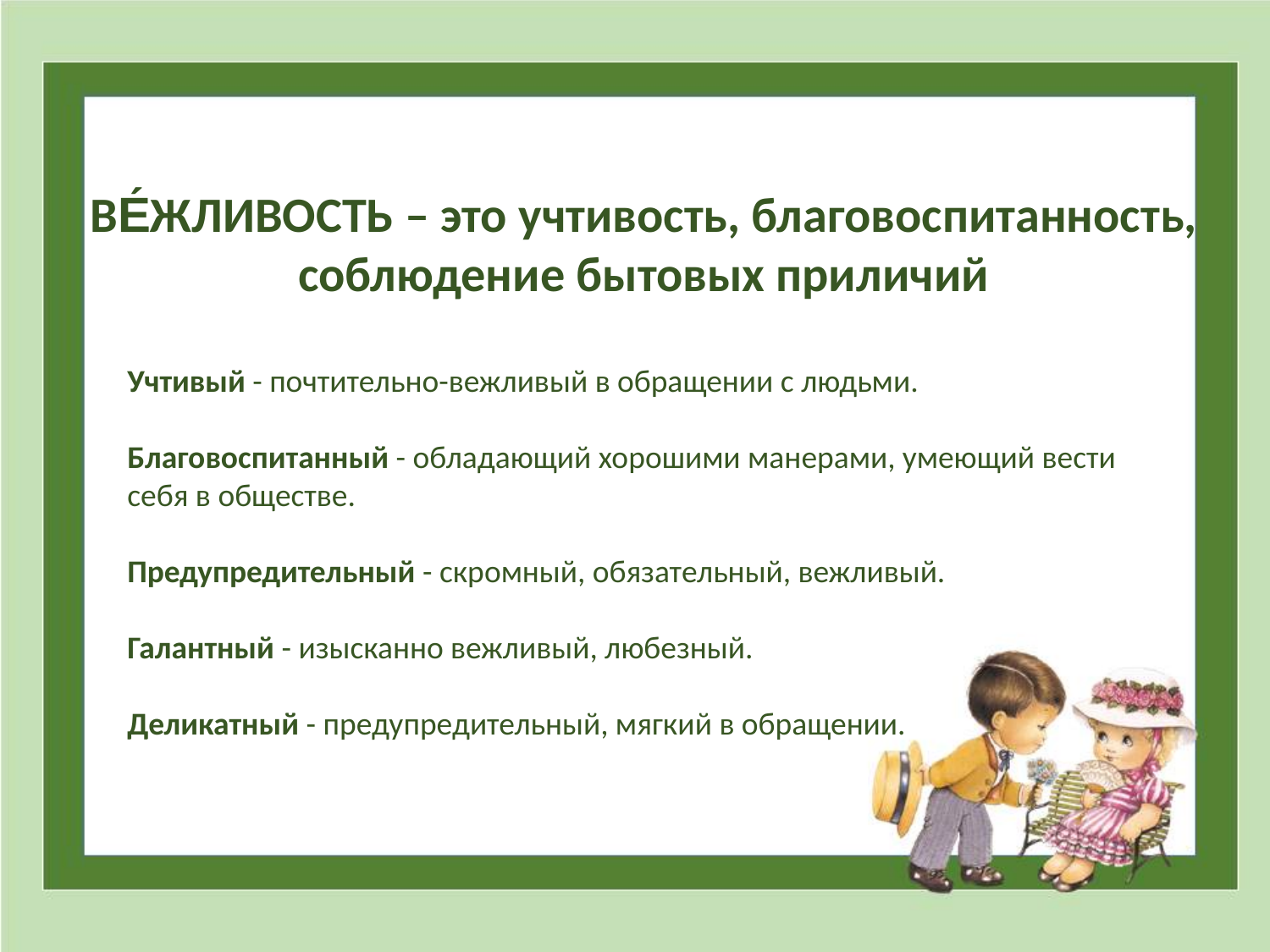

ВЕ́ЖЛИВОСТЬ – это учтивость, благовоспитанность, соблюдение бытовых приличий
Учтивый - почтительно-вежливый в обращении с людьми.

Благовоспитанный - обладающий хорошими манерами, умеющий вести себя в обществе.

Предупредительный - скромный, обязательный, вежливый.

Галантный - изысканно вежливый, любезный.

Деликатный - предупредительный, мягкий в обращении.